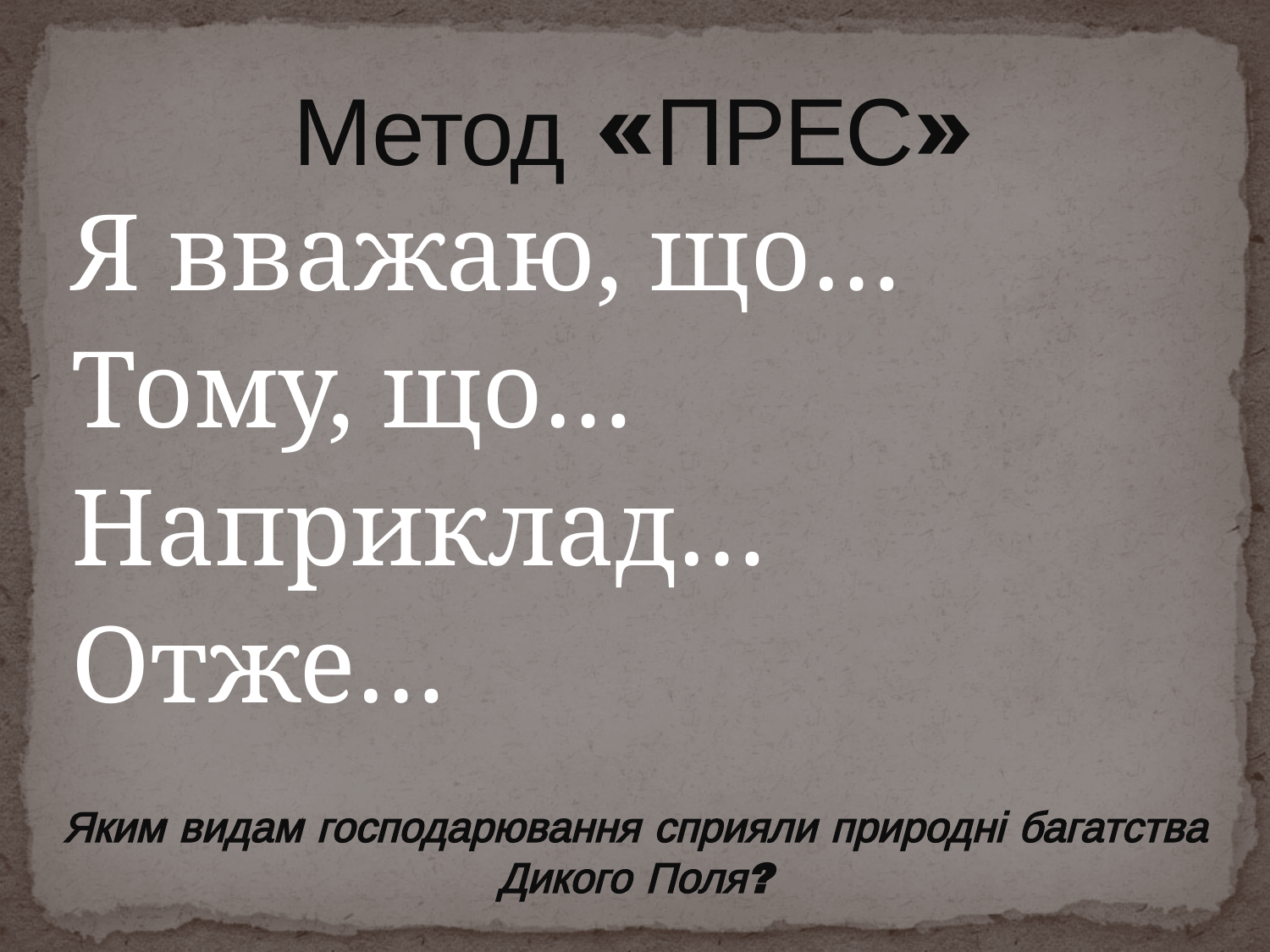

# Метод «ПРЕС»
Я вважаю, що…
Тому, що…
Наприклад…
Отже…
Яким видам господарювання сприяли природні багатства Дикого Поля?